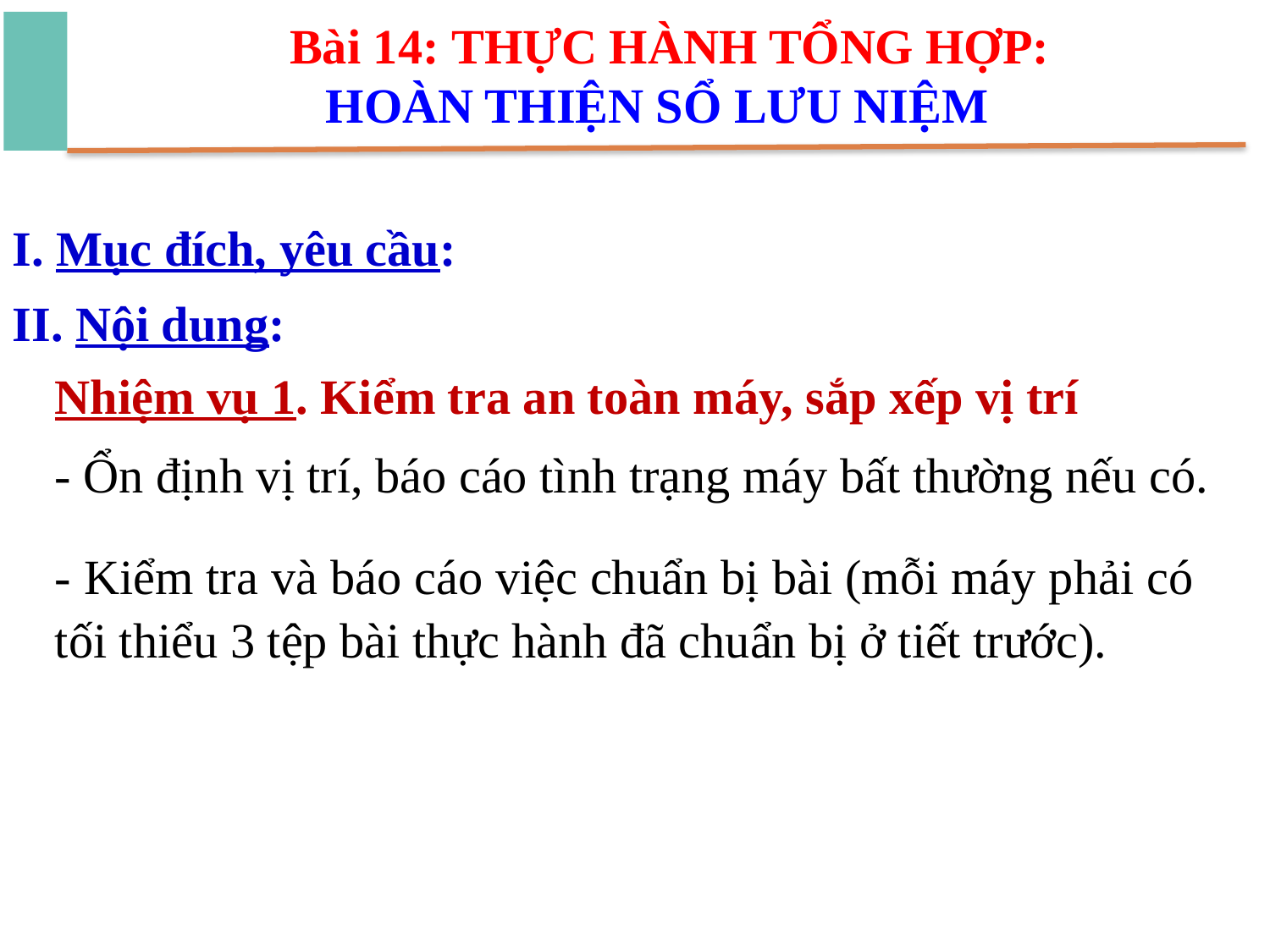

Bài 14: THỰC HÀNH TỔNG HỢP:
HOÀN THIỆN SỔ LƯU NIỆM

I. Mục đích, yêu cầu:
II. Nội dung:
Nhiệm vụ 1. Kiểm tra an toàn máy, sắp xếp vị trí
- Ổn định vị trí, báo cáo tình trạng máy bất thường nếu có.
- Kiểm tra và báo cáo việc chuẩn bị bài (mỗi máy phải có tối thiểu 3 tệp bài thực hành đã chuẩn bị ở tiết trước).